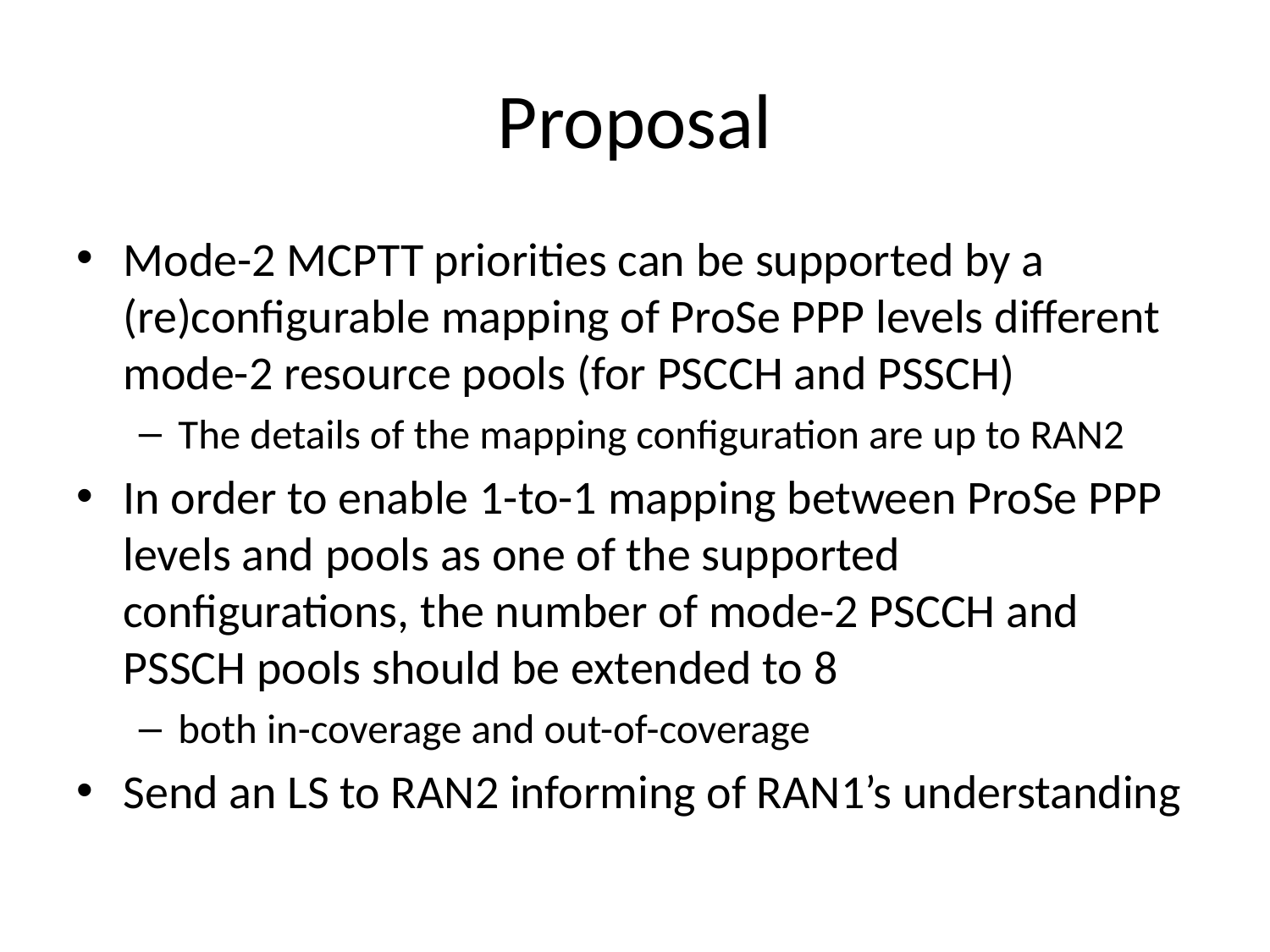

# Proposal
Mode-2 MCPTT priorities can be supported by a (re)configurable mapping of ProSe PPP levels different mode-2 resource pools (for PSCCH and PSSCH)
The details of the mapping configuration are up to RAN2
In order to enable 1-to-1 mapping between ProSe PPP levels and pools as one of the supported configurations, the number of mode-2 PSCCH and PSSCH pools should be extended to 8
both in-coverage and out-of-coverage
Send an LS to RAN2 informing of RAN1’s understanding